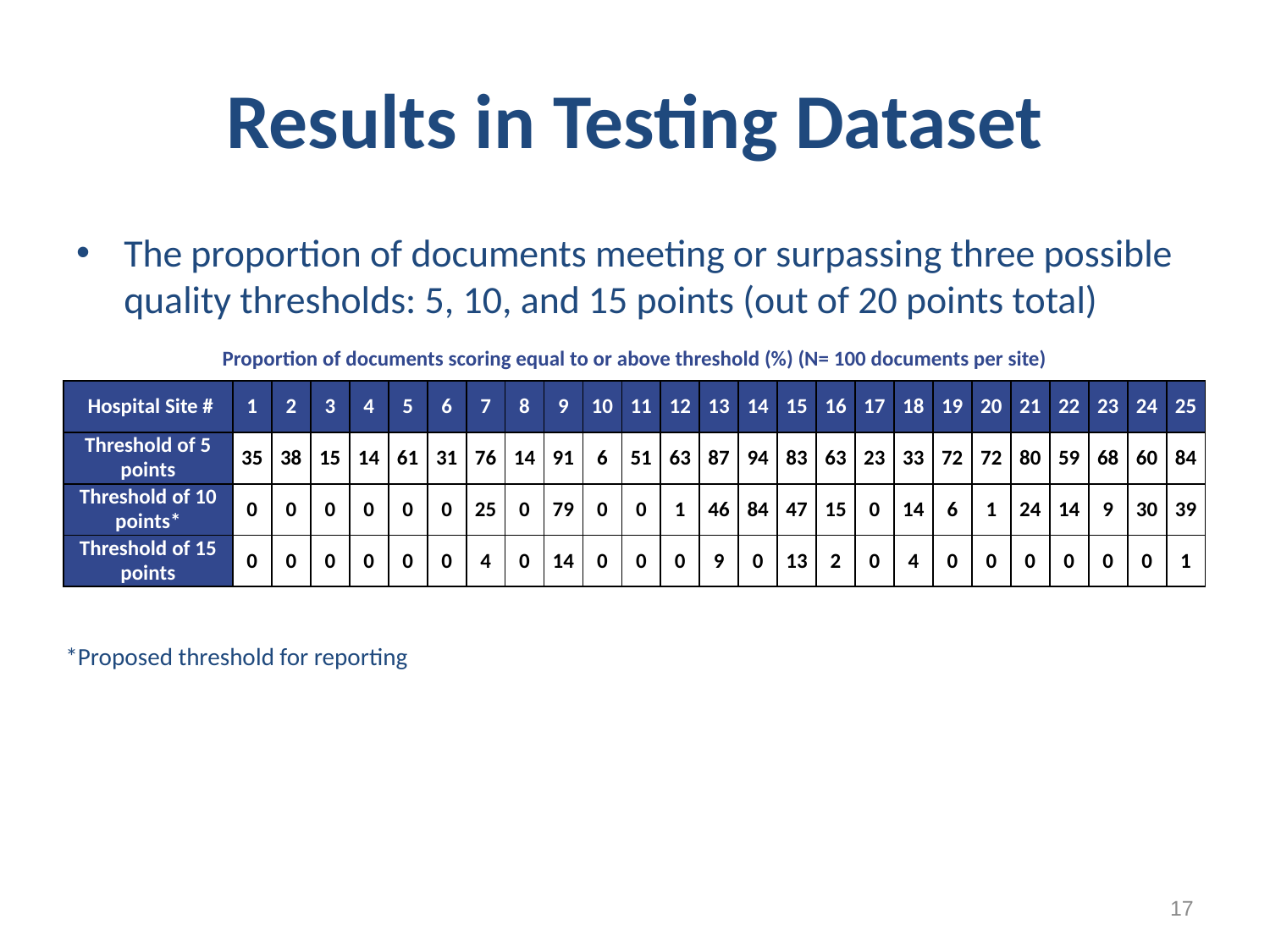

# Results in Testing Dataset
The proportion of documents meeting or surpassing three possible quality thresholds: 5, 10, and 15 points (out of 20 points total)
Proportion of documents scoring equal to or above threshold (%) (N= 100 documents per site)
| Hospital Site # | 1 | 2 | 3 | 4 | 5 | 6 | 7 | 8 | 9 | 10 | 11 | 12 | 13 | 14 | 15 | 16 | 17 | 18 | 19 | 20 | 21 | 22 | 23 | 24 | 25 |
| --- | --- | --- | --- | --- | --- | --- | --- | --- | --- | --- | --- | --- | --- | --- | --- | --- | --- | --- | --- | --- | --- | --- | --- | --- | --- |
| Threshold of 5 points | 35 | 38 | 15 | 14 | 61 | 31 | 76 | 14 | 91 | 6 | 51 | 63 | 87 | 94 | 83 | 63 | 23 | 33 | 72 | 72 | 80 | 59 | 68 | 60 | 84 |
| Threshold of 10 points\* | 0 | 0 | 0 | 0 | 0 | 0 | 25 | 0 | 79 | 0 | 0 | 1 | 46 | 84 | 47 | 15 | 0 | 14 | 6 | 1 | 24 | 14 | 9 | 30 | 39 |
| Threshold of 15 points | 0 | 0 | 0 | 0 | 0 | 0 | 4 | 0 | 14 | 0 | 0 | 0 | 9 | 0 | 13 | 2 | 0 | 4 | 0 | 0 | 0 | 0 | 0 | 0 | 1 |
*Proposed threshold for reporting
17